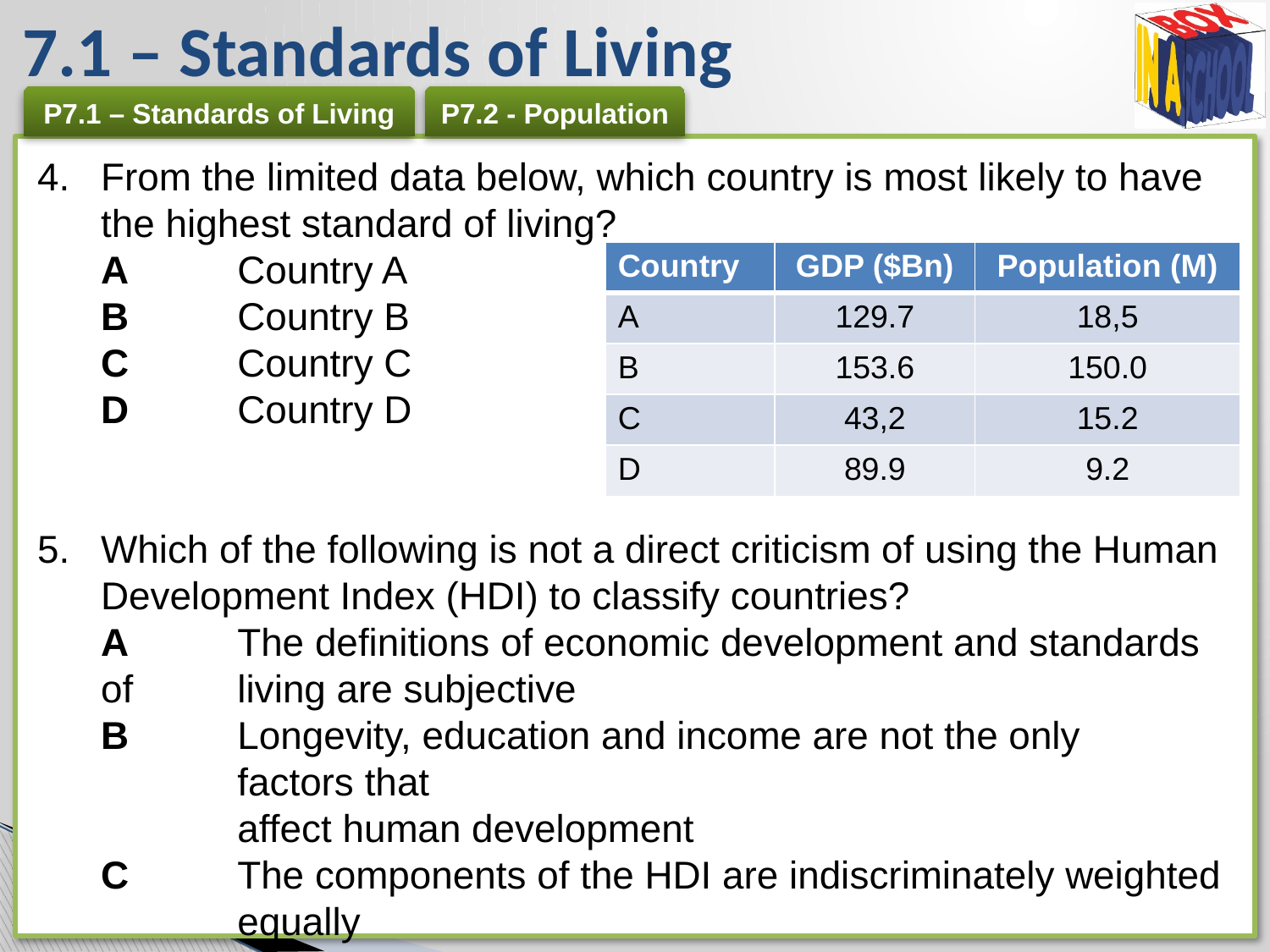

# 7.1 – Standards of Living
From the limited data below, which country is most likely to have the highest standard of living?
A 	Country A
B 	Country B
C 	Country C
D 	Country D
Which of the following is not a direct criticism of using the Human Development Index (HDI) to classify countries?
A 	The definitions of economic development and standards of 	living are subjective
B 	Longevity, education and income are not the only 	factors that 	affect human development
C 	The components of the HDI are indiscriminately weighted 	equally
D 	Inequalities in income and wealth are ignored
| Country | GDP ($Bn) | Population (M) |
| --- | --- | --- |
| A | 129.7 | 18,5 |
| B | 153.6 | 150.0 |
| C | 43,2 | 15.2 |
| D | 89.9 | 9.2 |